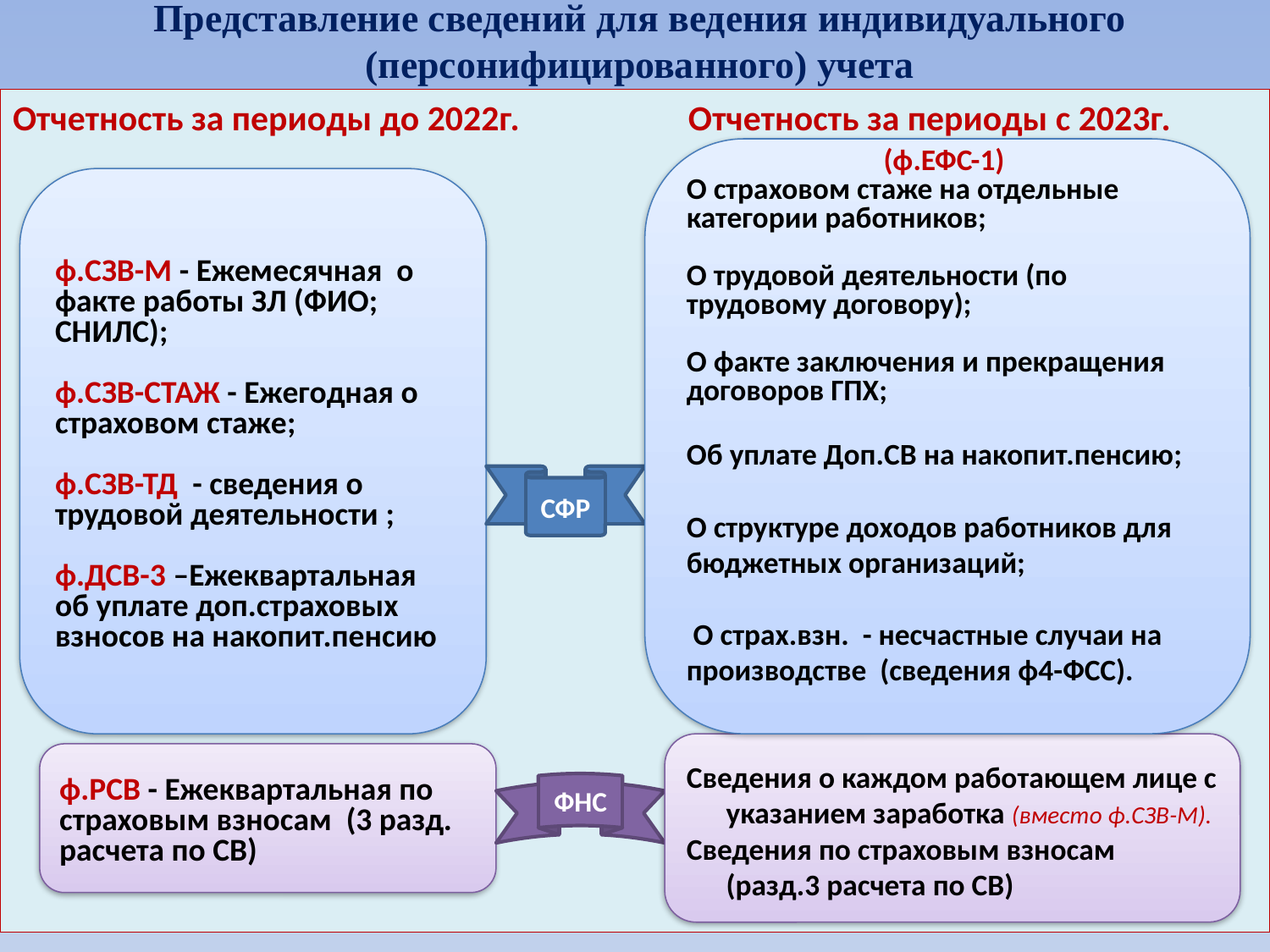

# Представление сведений для ведения индивидуального (персонифицированного) учета
Отчетность за периоды до 2022г.                     Отчетность за периоды с 2023г.

(ф.ЕФС-1)
О страховом стаже на отдельные категории работников;

О трудовой деятельности (по трудовому договору);

О факте заключения и прекращения договоров ГПХ;

Об уплате Доп.СВ на накопит.пенсию;

О структуре доходов работников для бюджетных организаций;

 О страх.взн.  - несчастные случаи на производстве  (сведения ф4-ФСС).

ф.СЗВ-М - Ежемесячная  о факте работы ЗЛ (ФИО; СНИЛС);

ф.СЗВ-СТАЖ - Ежегодная о страховом стаже;

ф.СЗВ-ТД  - сведения о трудовой деятельности ;

ф.ДСВ-3 –Ежеквартальная об уплате доп.страховых взносов на накопит.пенсию

СФР

Сведения о каждом работающем лице с указанием заработка (вместо ф.СЗВ-М).
Сведения по страховым взносам  (разд.3 расчета по СВ)

ф.РСВ - Ежеквартальная по страховым взносам  (3 разд. расчета по СВ)

ФНС
4